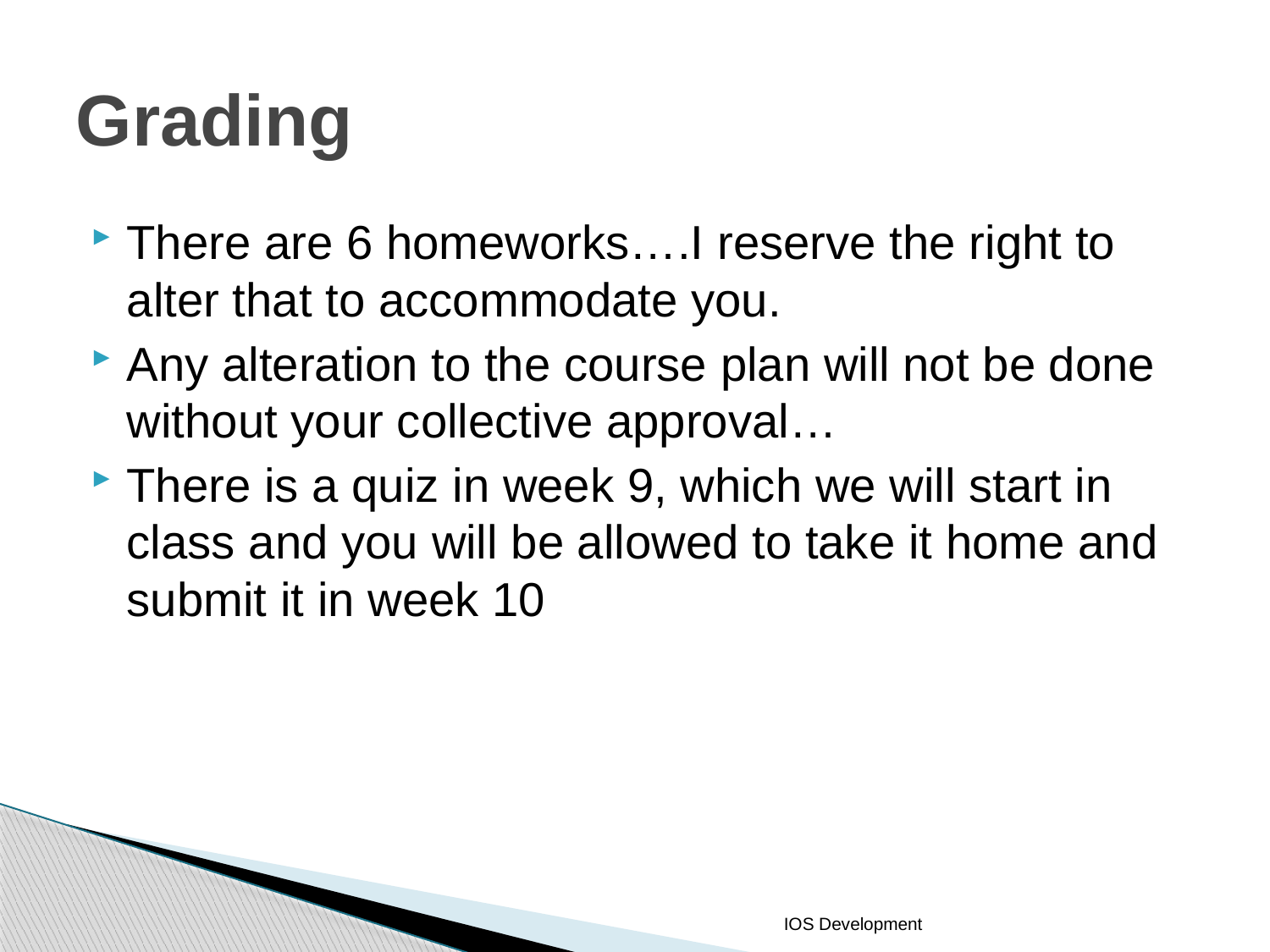

# Grading
There are 6 homeworks….I reserve the right to alter that to accommodate you.
Any alteration to the course plan will not be done without your collective approval…
There is a quiz in week 9, which we will start in class and you will be allowed to take it home and submit it in week 10
IOS Development